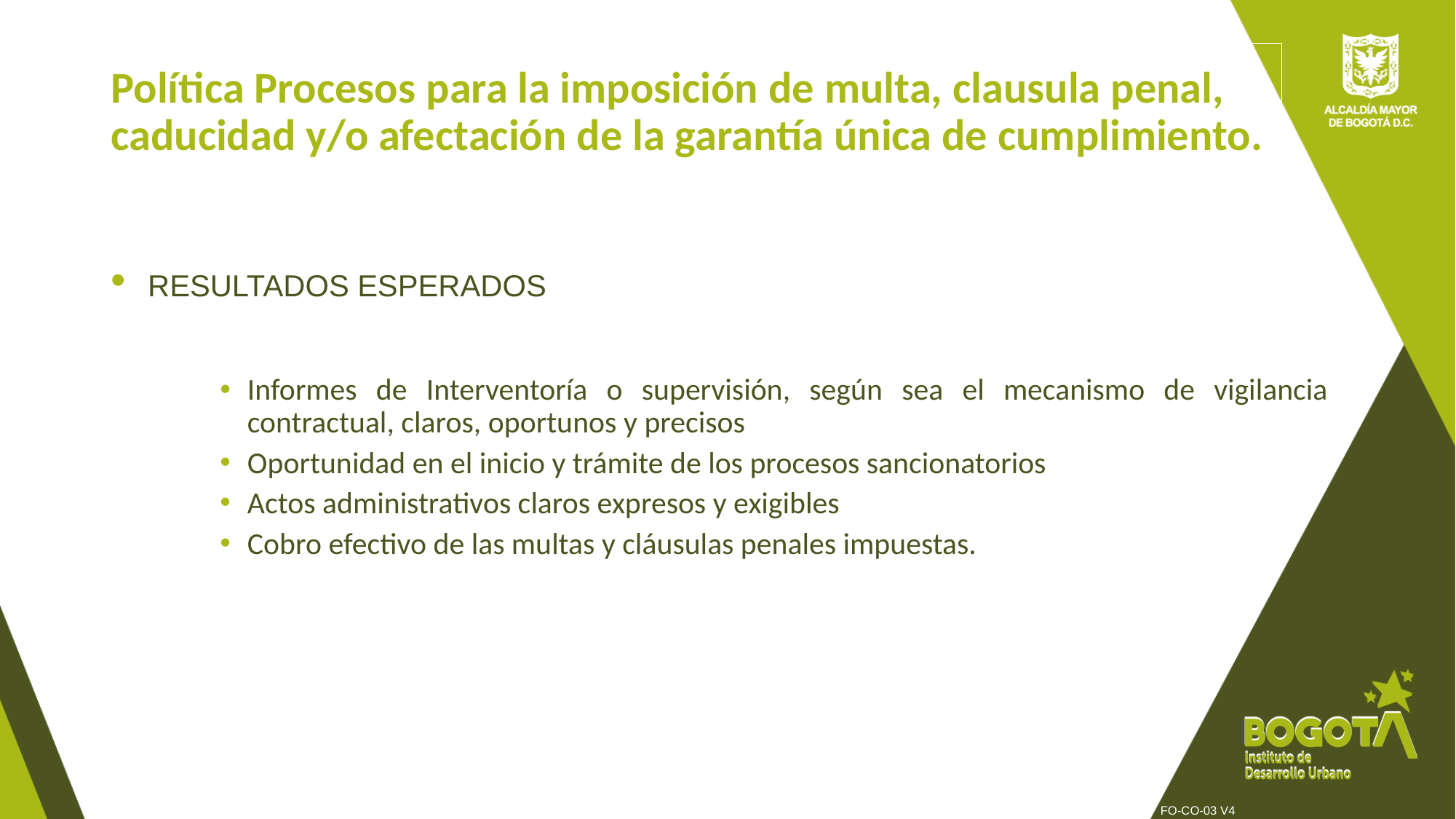

# Política Procesos para la imposición de multa, clausula penal, caducidad y/o afectación de la garantía única de cumplimiento.
 RESULTADOS ESPERADOS

Informes de Interventoría o supervisión, según sea el mecanismo de vigilancia contractual, claros, oportunos y precisos
Oportunidad en el inicio y trámite de los procesos sancionatorios
Actos administrativos claros expresos y exigibles
Cobro efectivo de las multas y cláusulas penales impuestas.